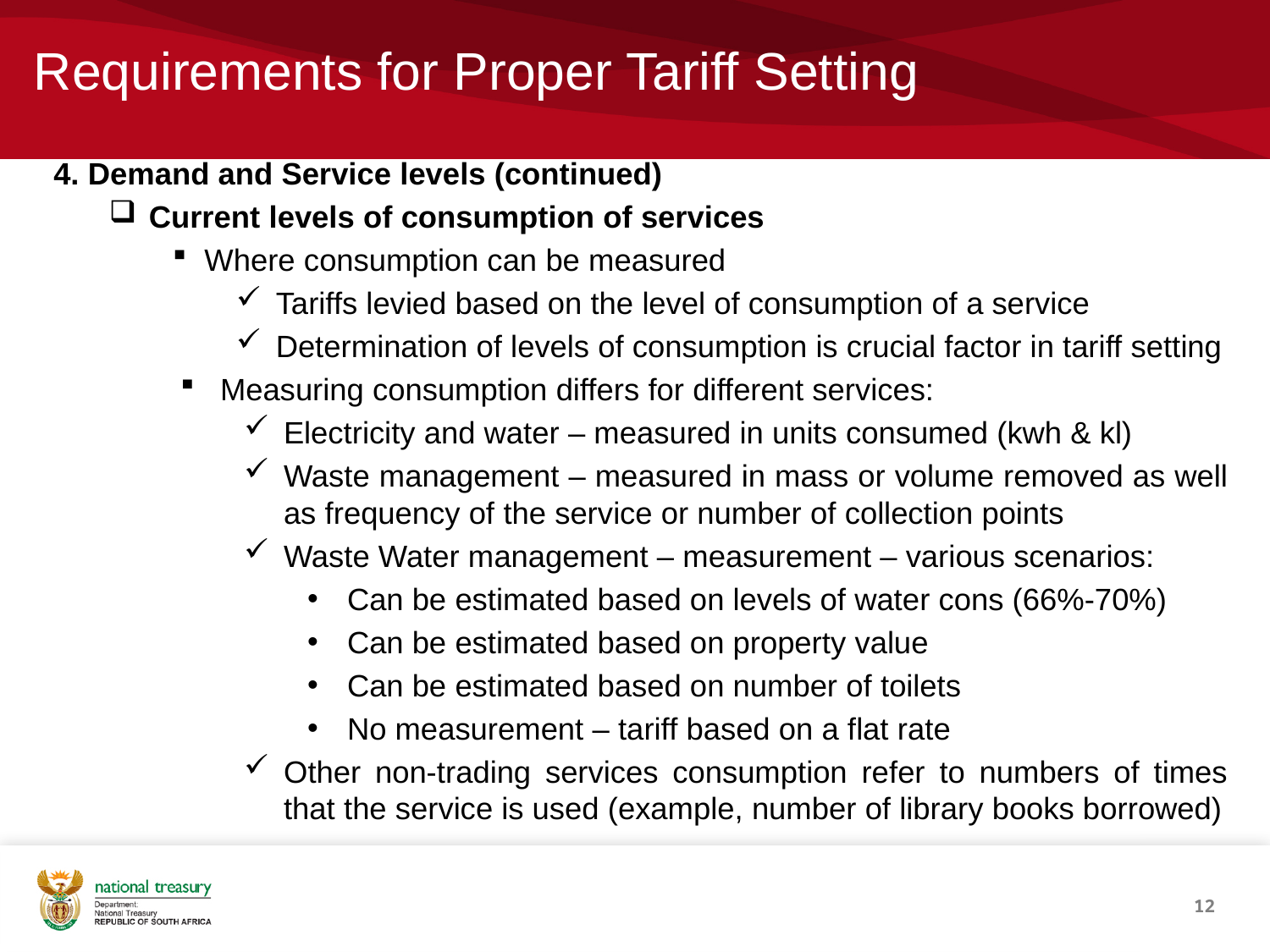

# Requirements for Proper Tariff Setting
4. Demand and Service levels (continued)
Current levels of consumption of services
Where consumption can be measured
Tariffs levied based on the level of consumption of a service
Determination of levels of consumption is crucial factor in tariff setting
Measuring consumption differs for different services:
Electricity and water – measured in units consumed (kwh & kl)
Waste management – measured in mass or volume removed as well as frequency of the service or number of collection points
Waste Water management – measurement – various scenarios:
Can be estimated based on levels of water cons (66%-70%)
Can be estimated based on property value
Can be estimated based on number of toilets
No measurement – tariff based on a flat rate
Other non-trading services consumption refer to numbers of times that the service is used (example, number of library books borrowed)

12